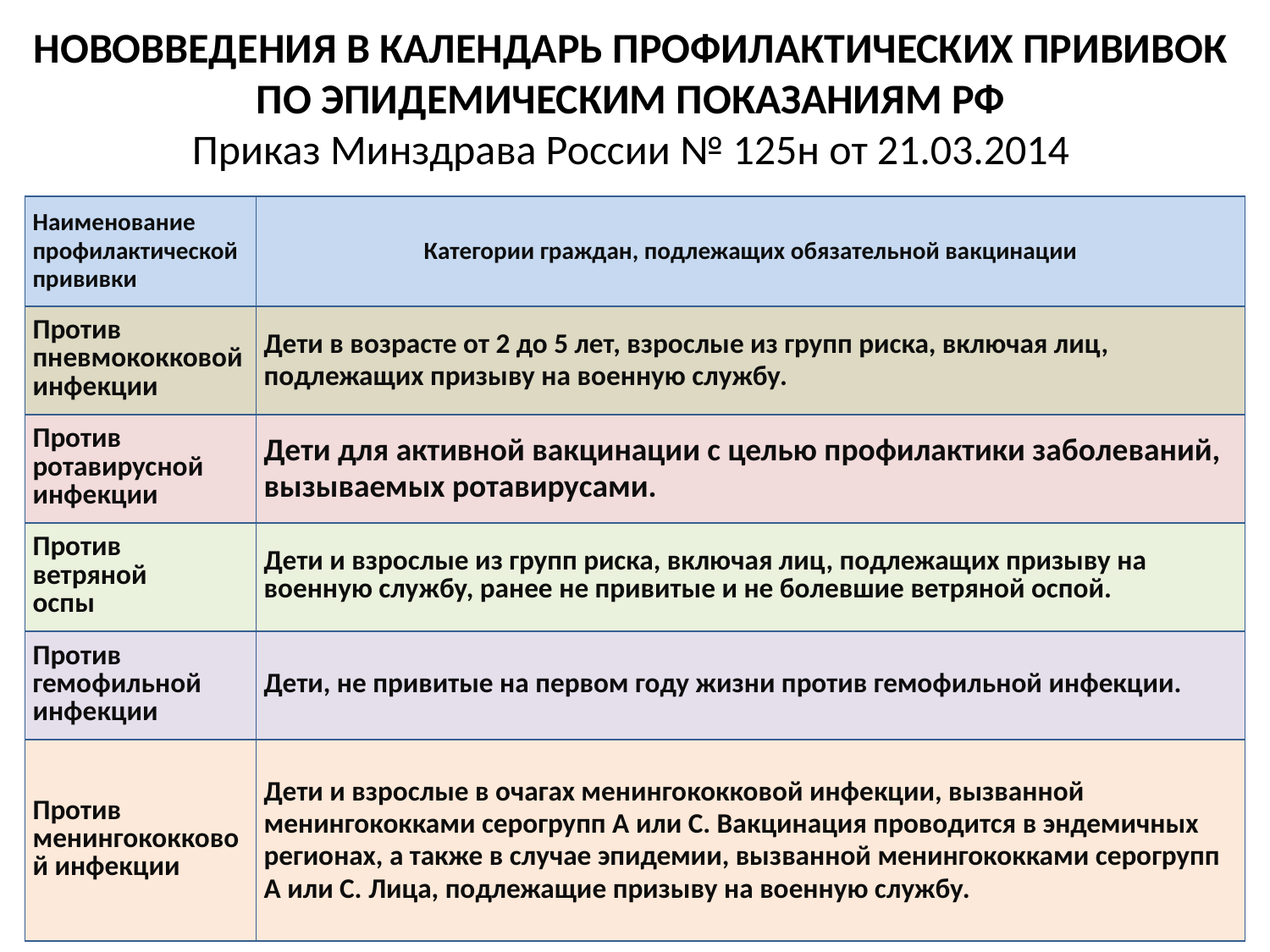

# НОВОВВЕДЕНИЯ В КАЛЕНДАРЬ ПРОФИЛАКТИЧЕСКИХ ПРИВИВОК ПО ЭПИДЕМИЧЕСКИМ ПОКАЗАНИЯМ РФ Приказ Минздрава России № 125н от 21.03.2014
| Наименование профилактической прививки | Категории граждан, подлежащих обязательной вакцинации |
| --- | --- |
| Против пневмококковой инфекции | Дети в возрасте от 2 до 5 лет, взрослые из групп риска, включая лиц, подлежащих призыву на военную службу. |
| Против ротавирусной инфекции | Дети для активной вакцинации с целью профилактики заболеваний, вызываемых ротавирусами. |
| Против ветряной оспы | Дети и взрослые из групп риска, включая лиц, подлежащих призыву на военную службу, ранее не привитые и не болевшие ветряной оспой. |
| Против гемофильной инфекции | Дети, не привитые на первом году жизни против гемофильной инфекции. |
| Против менингококковой инфекции | Дети и взрослые в очагах менингококковой инфекции, вызванной менингококками серогрупп A или C. Вакцинация проводится в эндемичных регионах, а также в случае эпидемии, вызванной менингококками серогрупп A или C. Лица, подлежащие призыву на военную службу. |